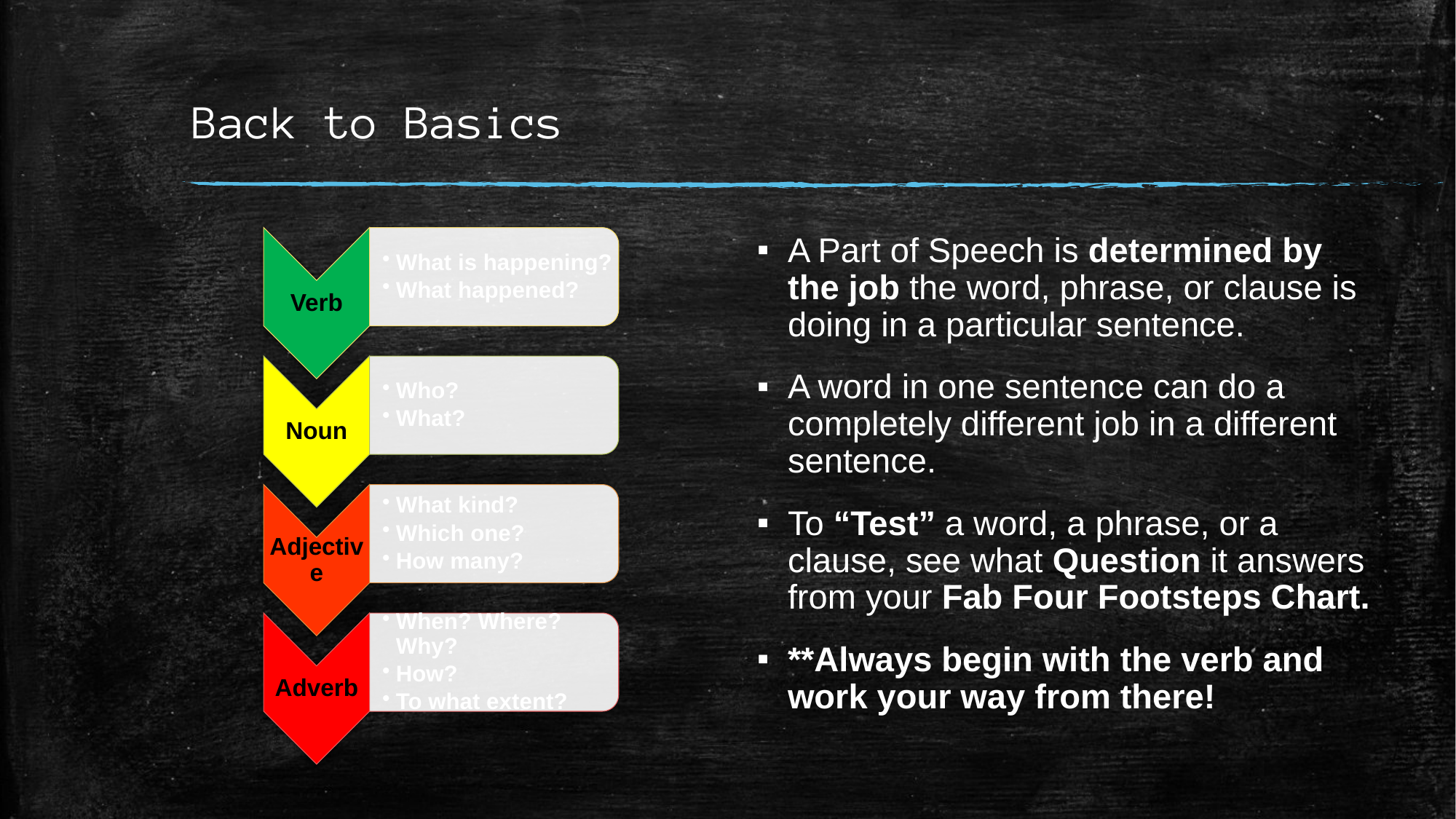

# Back to Basics
Verb
What is happening?
What happened?
Noun
Who?
What?
Adjective
What kind?
Which one?
How many?
Adverb
When? Where? Why?
How?
To what extent?
A Part of Speech is determined by the job the word, phrase, or clause is doing in a particular sentence.
A word in one sentence can do a completely different job in a different sentence.
To “Test” a word, a phrase, or a clause, see what Question it answers from your Fab Four Footsteps Chart.
**Always begin with the verb and work your way from there!